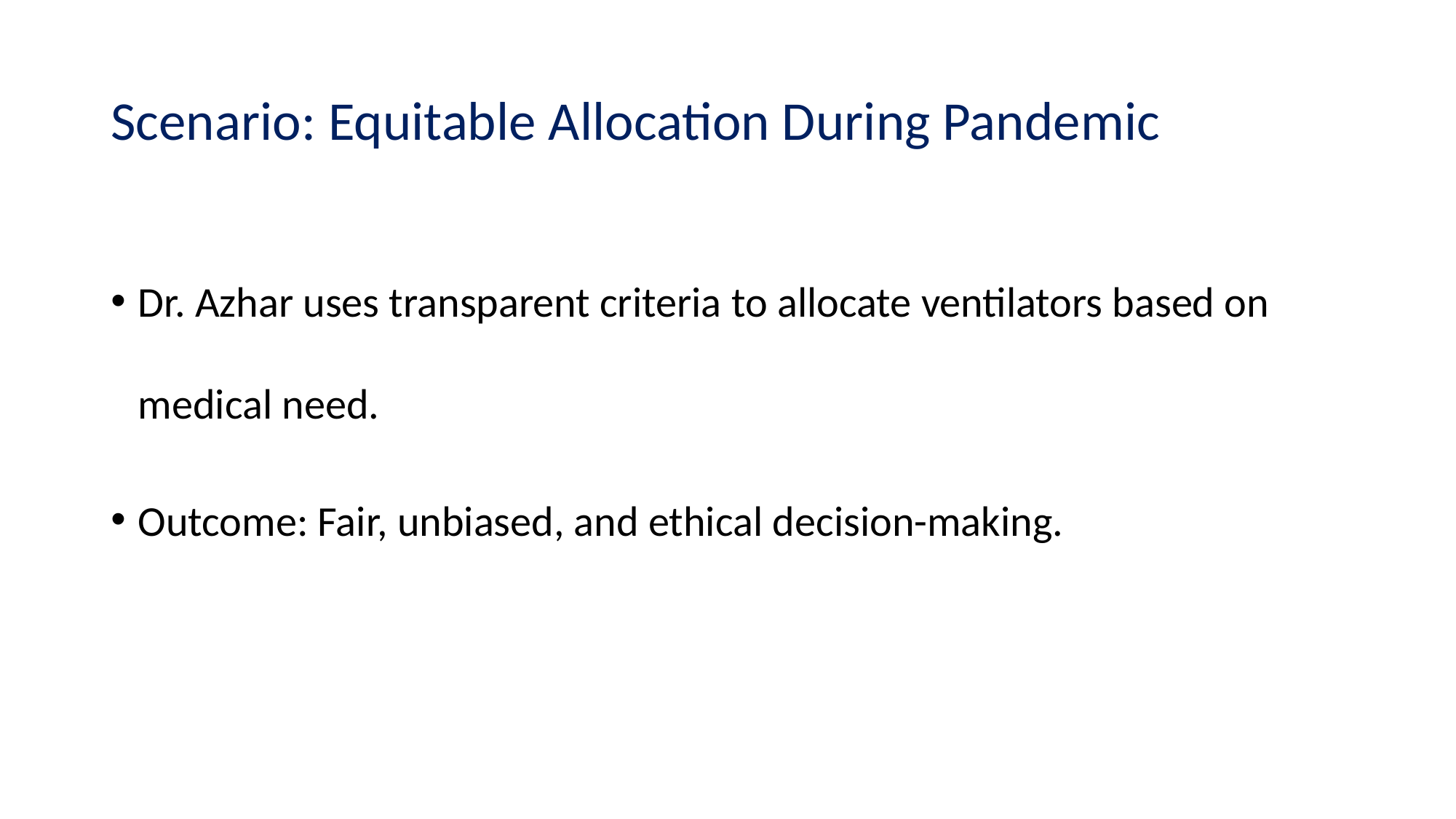

# Scenario: Equitable Allocation During Pandemic
Dr. Azhar uses transparent criteria to allocate ventilators based on medical need.
Outcome: Fair, unbiased, and ethical decision-making.